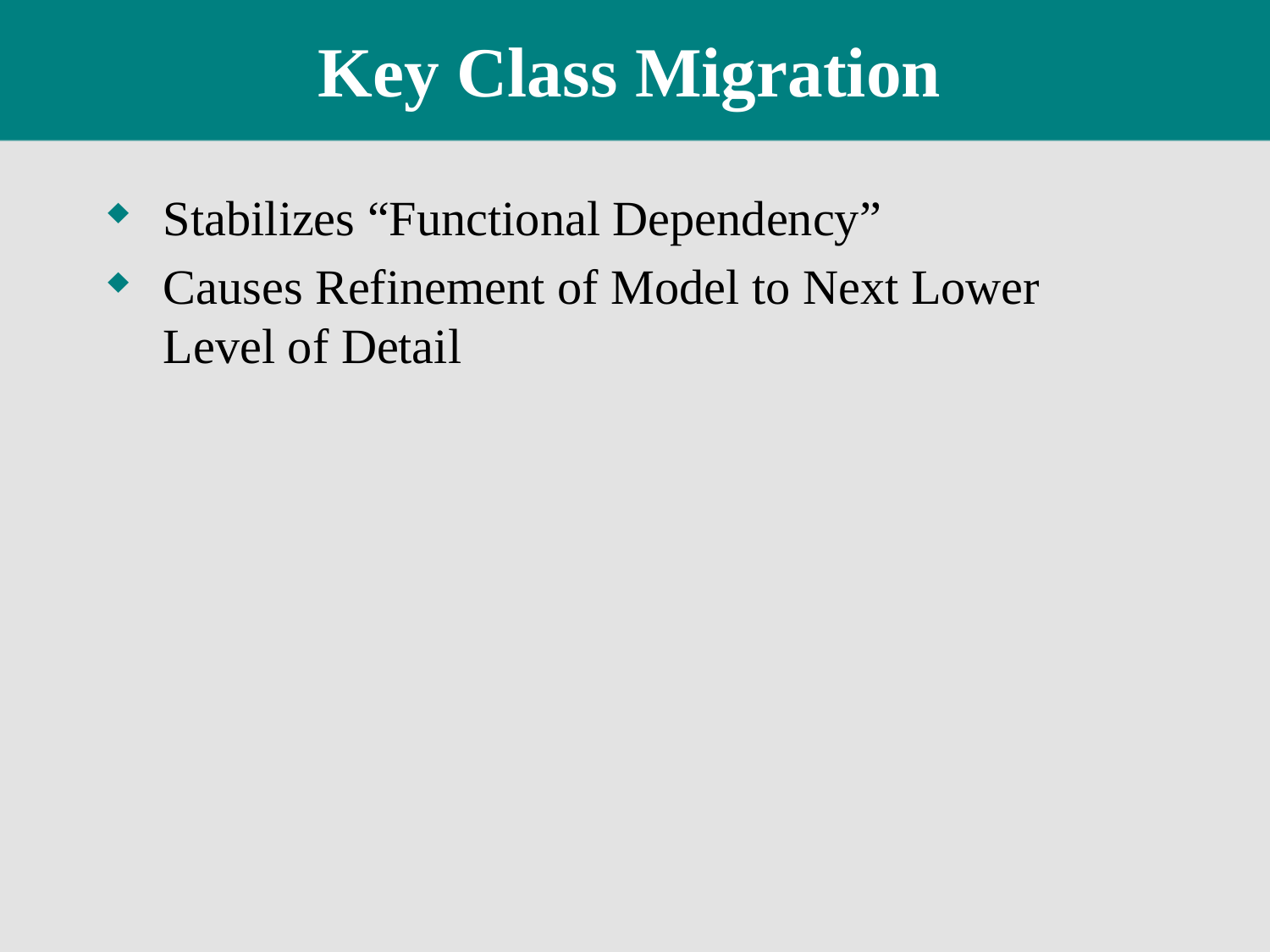

# Key Class Migration
Stabilizes “Functional Dependency”
Causes Refinement of Model to Next Lower Level of Detail